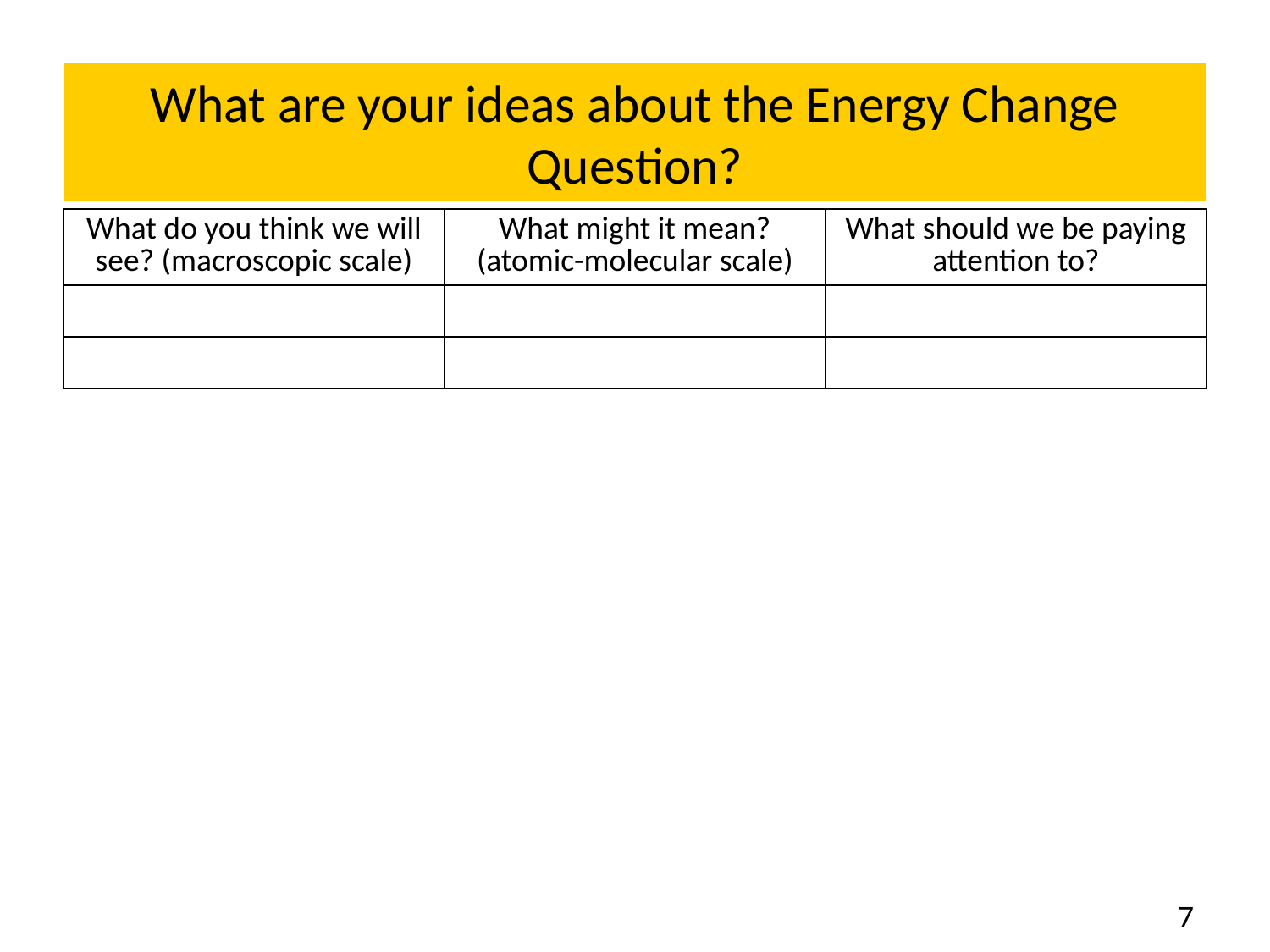

# What are your ideas about the Energy Change Question?
| What do you think we will see? (macroscopic scale) | What might it mean? (atomic-molecular scale) | What should we be paying attention to? |
| --- | --- | --- |
|  |  |  |
|  |  |  |
7